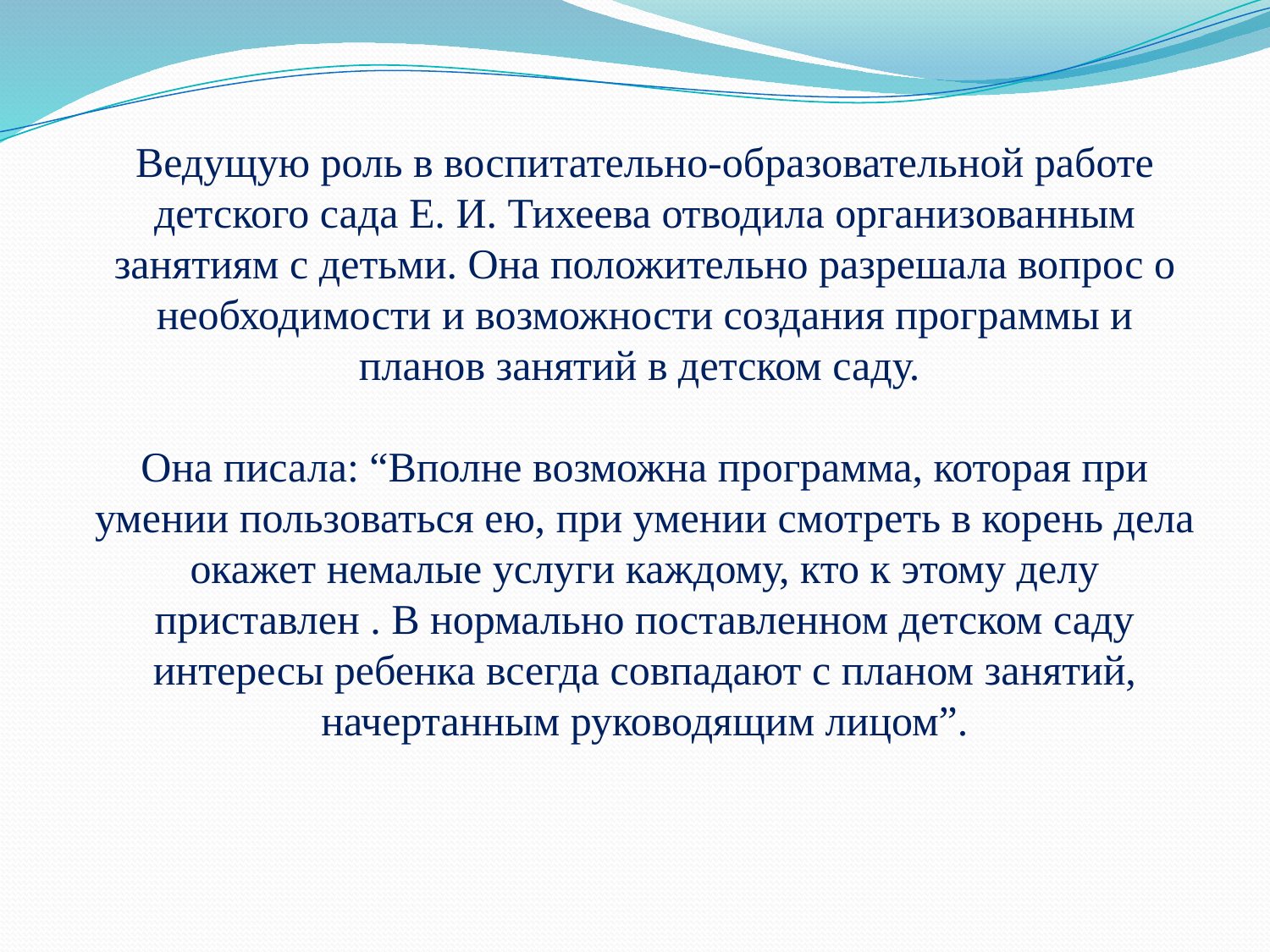

Ведущую роль в воспитательно-образовательной работе детского сада Е. И. Тихеева отводила организованным занятиям с детьми. Она положительно разрешала вопрос о необходимости и возможности создания программы и планов занятий в детском саду.

Она писала: “Вполне возможна программа, которая при умении пользоваться ею, при умении смотреть в корень дела окажет немалые услуги каждому, кто к этому делу приставлен . В нормально поставленном детском саду интересы ребенка всегда совпадают с планом занятий, начертанным руководящим лицом”.